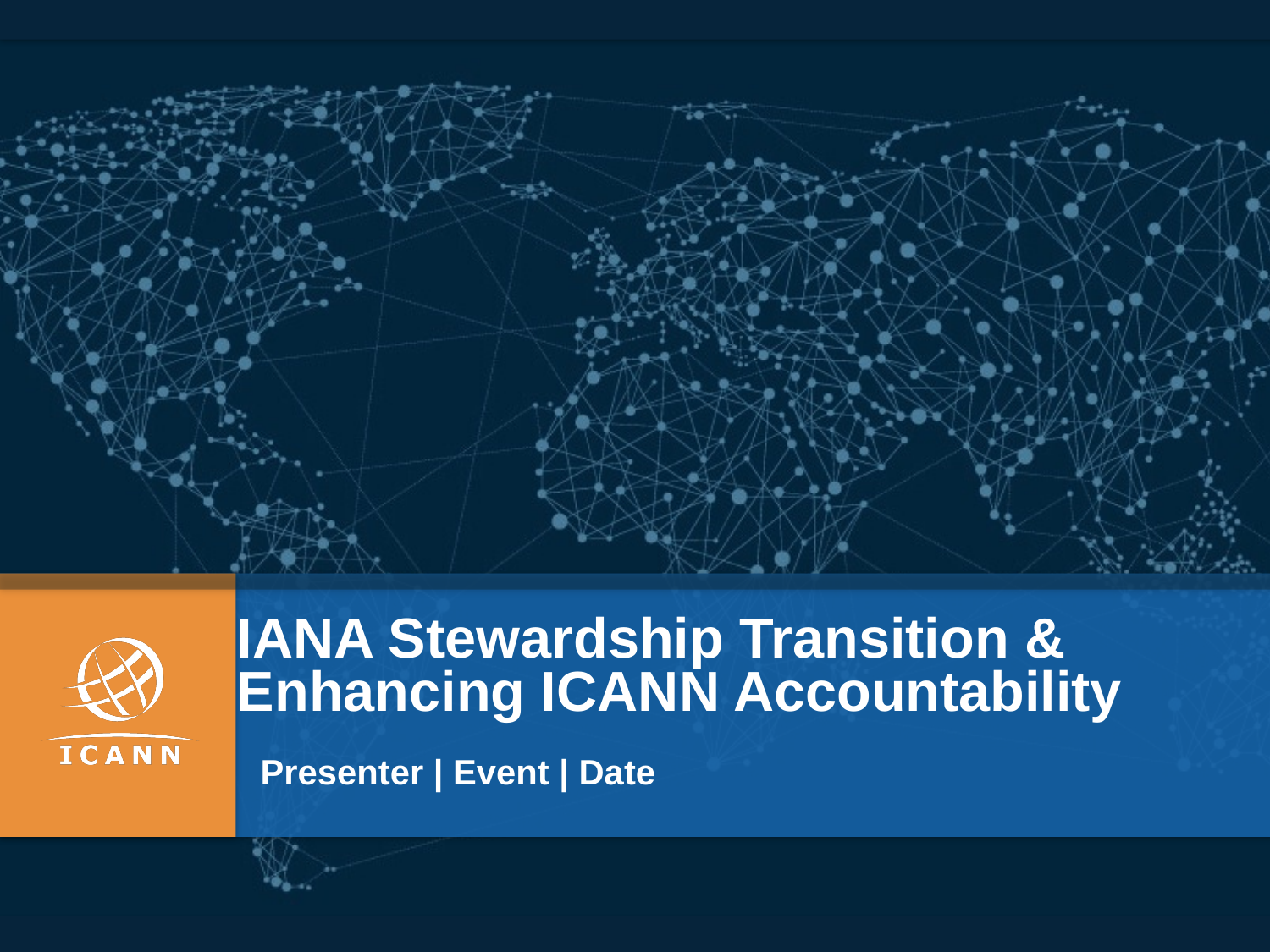

IANA Stewardship Transition &
Enhancing ICANN Accountability
Presenter | Event | Date